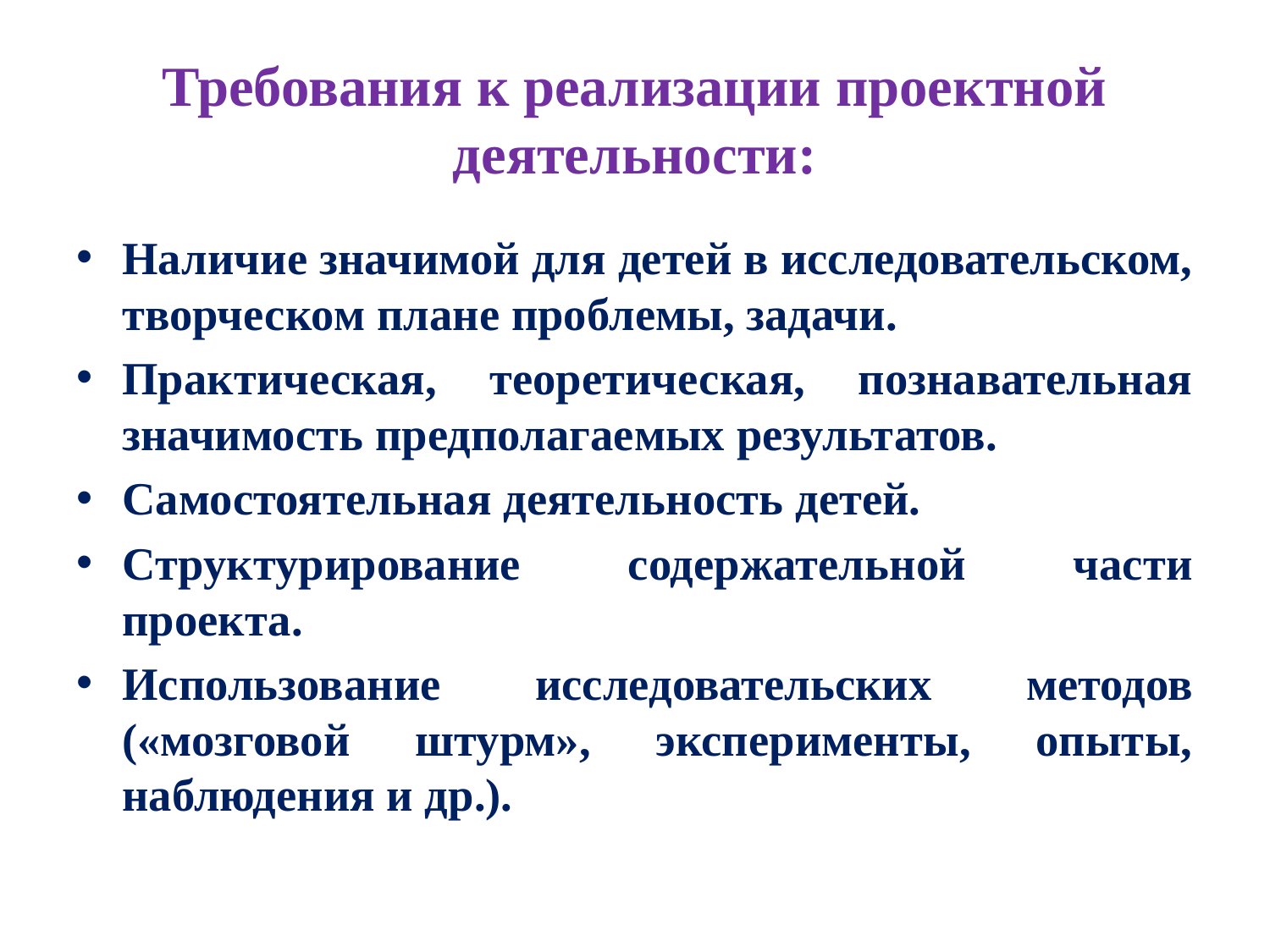

# Требования к реализации проектной деятельности:
Наличие значимой для детей в исследовательском, творческом плане проблемы, задачи.
Практическая, теоретическая, познавательная значимость предполагаемых результатов.
Самостоятельная деятельность детей.
Структурирование содержательной части проекта.
Использование исследовательских методов («мозговой штурм», эксперименты, опыты, наблюдения и др.).